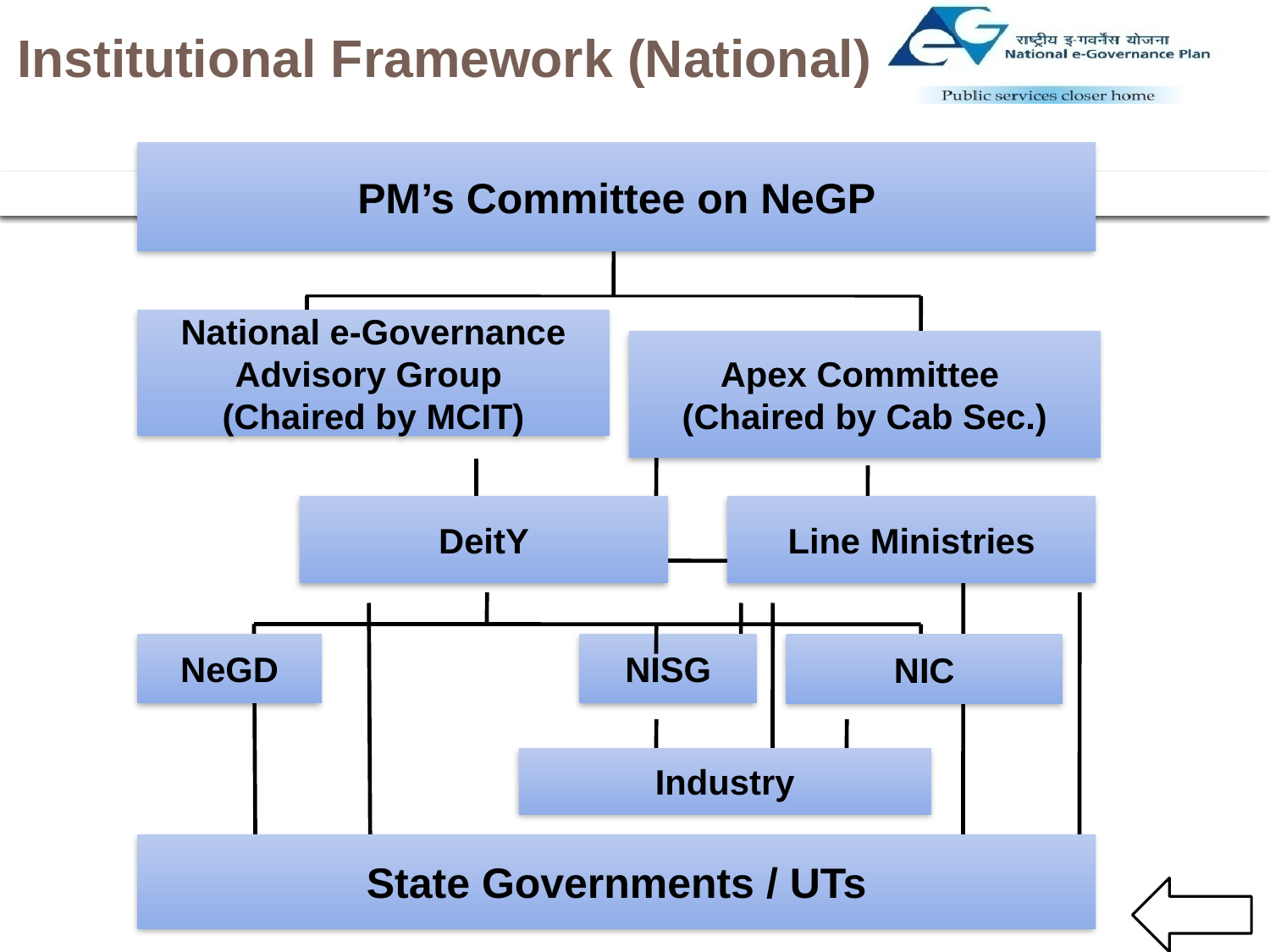

Institutional Framework (National)
PM’s Committee on NeGP
National e-Governance Advisory Group
(Chaired by MCIT)
Apex Committee
(Chaired by Cab Sec.)
DeitY
Line Ministries
NeGD
NISG
NIC
State Governments / UTs
Industry